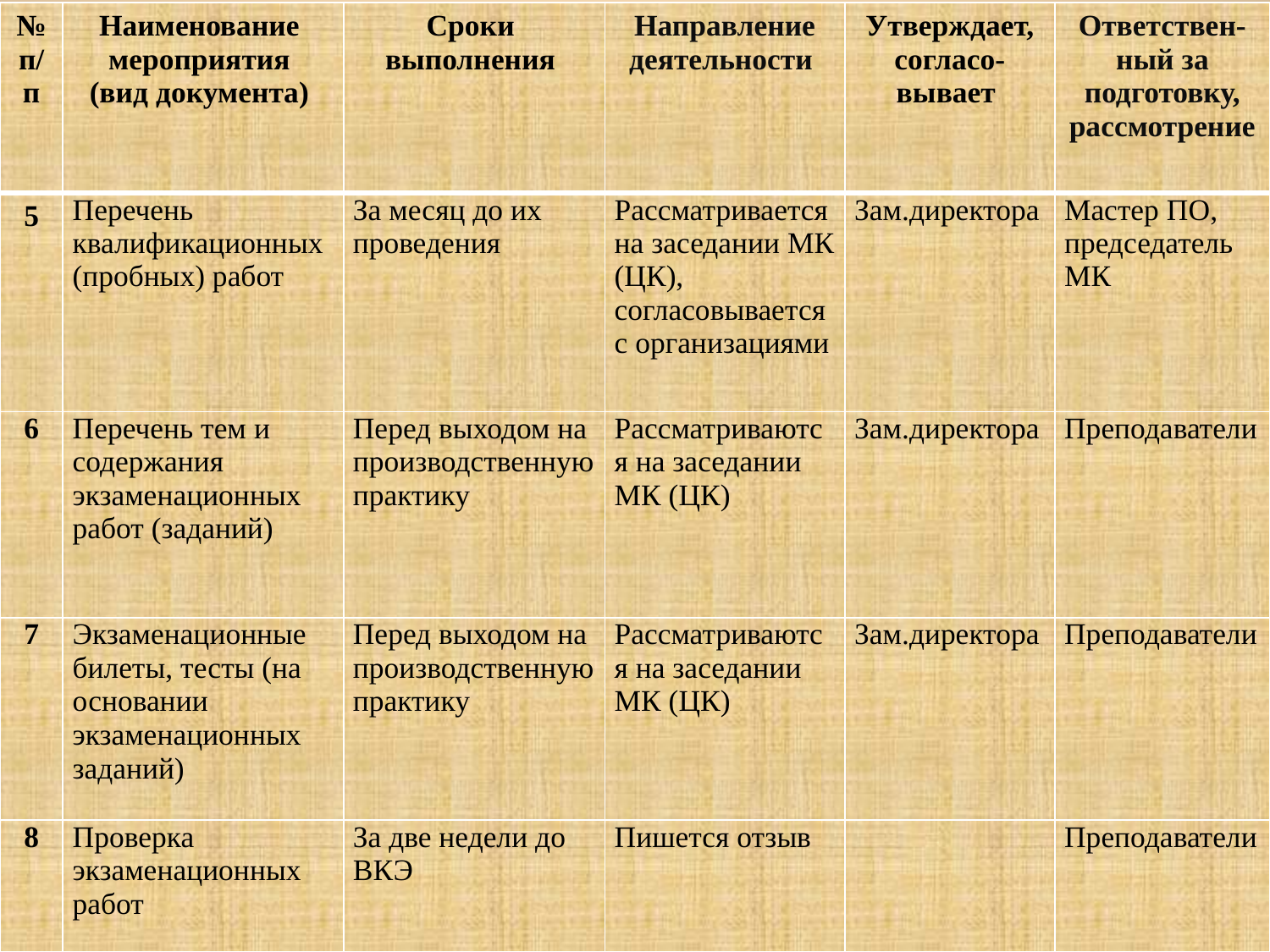

| № п/п | Наименование мероприятия (вид документа) | Сроки выполнения | Направление деятельности | Утверждает, согласо-вывает | Ответствен-ный за подготовку, рассмотрение |
| --- | --- | --- | --- | --- | --- |
| 5 | Перечень квалификационных (пробных) работ | За месяц до их проведения | Рассматривается на заседании МК (ЦК), согласовывается с организациями | Зам.директора | Мастер ПО, председатель МК |
| 6 | Перечень тем и содержания экзаменационных работ (заданий) | Перед выходом на производственную практику | Рассматриваются на заседании МК (ЦК) | Зам.директора | Преподаватели |
| 7 | Экзаменационные билеты, тесты (на основании экзаменационных заданий) | Перед выходом на производственную практику | Рассматриваются на заседании МК (ЦК) | Зам.директора | Преподаватели |
| 8 | Проверка экзаменационных работ | За две недели до ВКЭ | Пишется отзыв |  | Преподаватели |